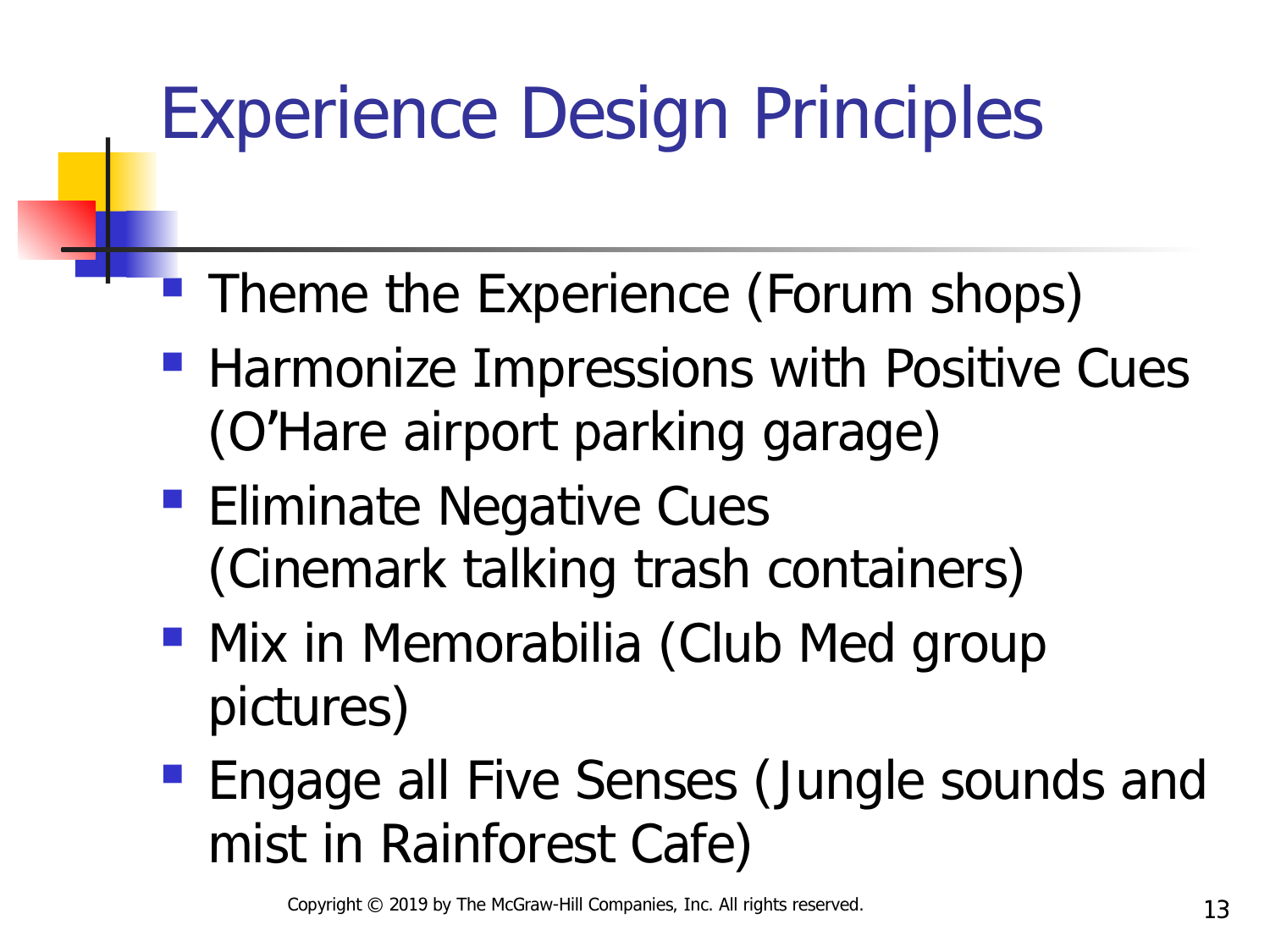

# Experience Design Principles
Theme the Experience (Forum shops)
Harmonize Impressions with Positive Cues (O’Hare airport parking garage)
Eliminate Negative Cues
(Cinemark talking trash containers)
Mix in Memorabilia (Club Med group pictures)
Engage all Five Senses (Jungle sounds and mist in Rainforest Cafe)
13
Copyright © 2019 by The McGraw-Hill Companies, Inc. All rights reserved.